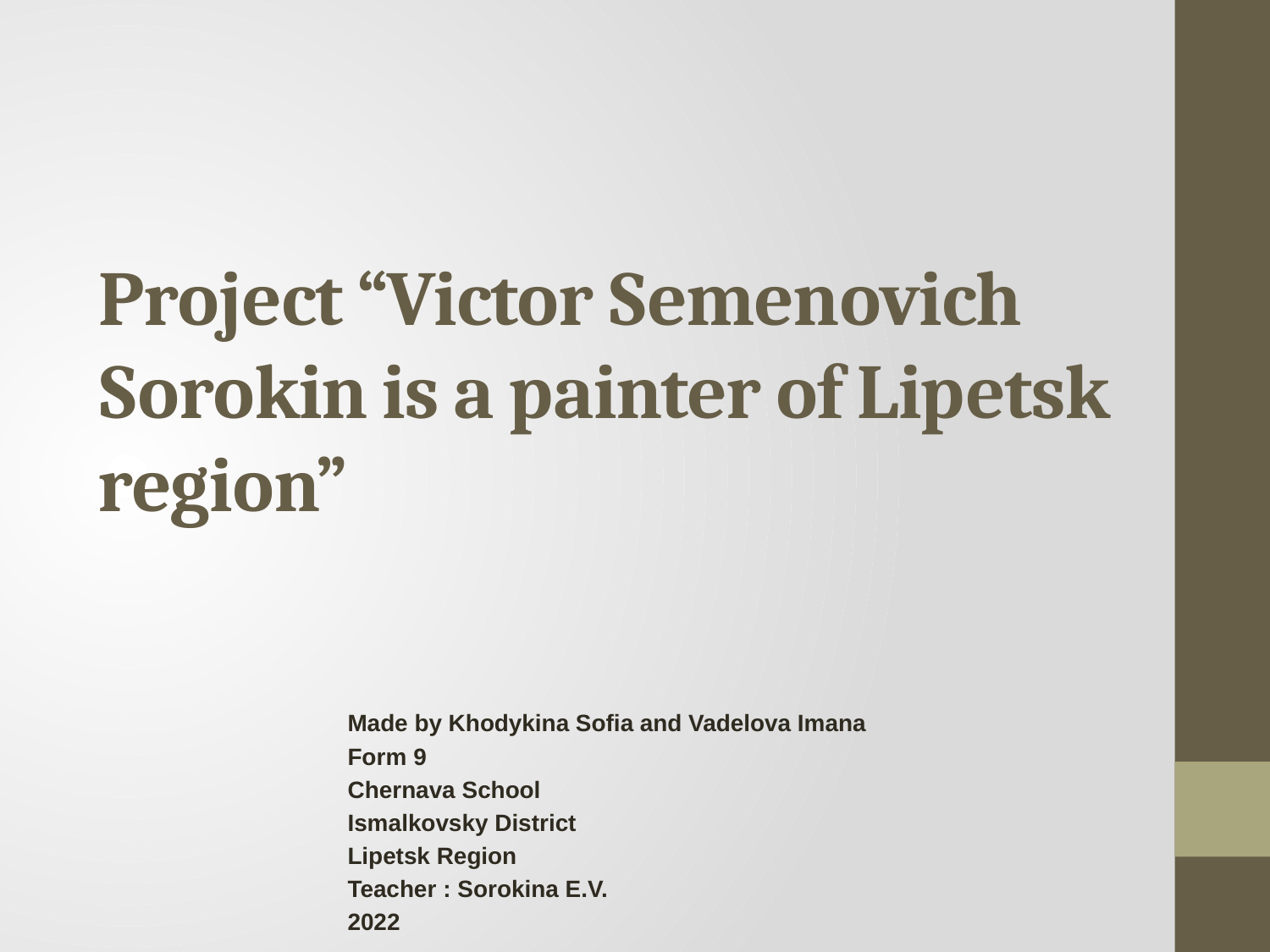

# Project “Victor Semenovich  Sorokin is a painter of Lipetsk region”

Made by Khodykina Sofia and Vadelova Imana
Form 9
Chernava School
Ismalkovsky District
Lipetsk Region
Teacher : Sorokina E.V.
2022